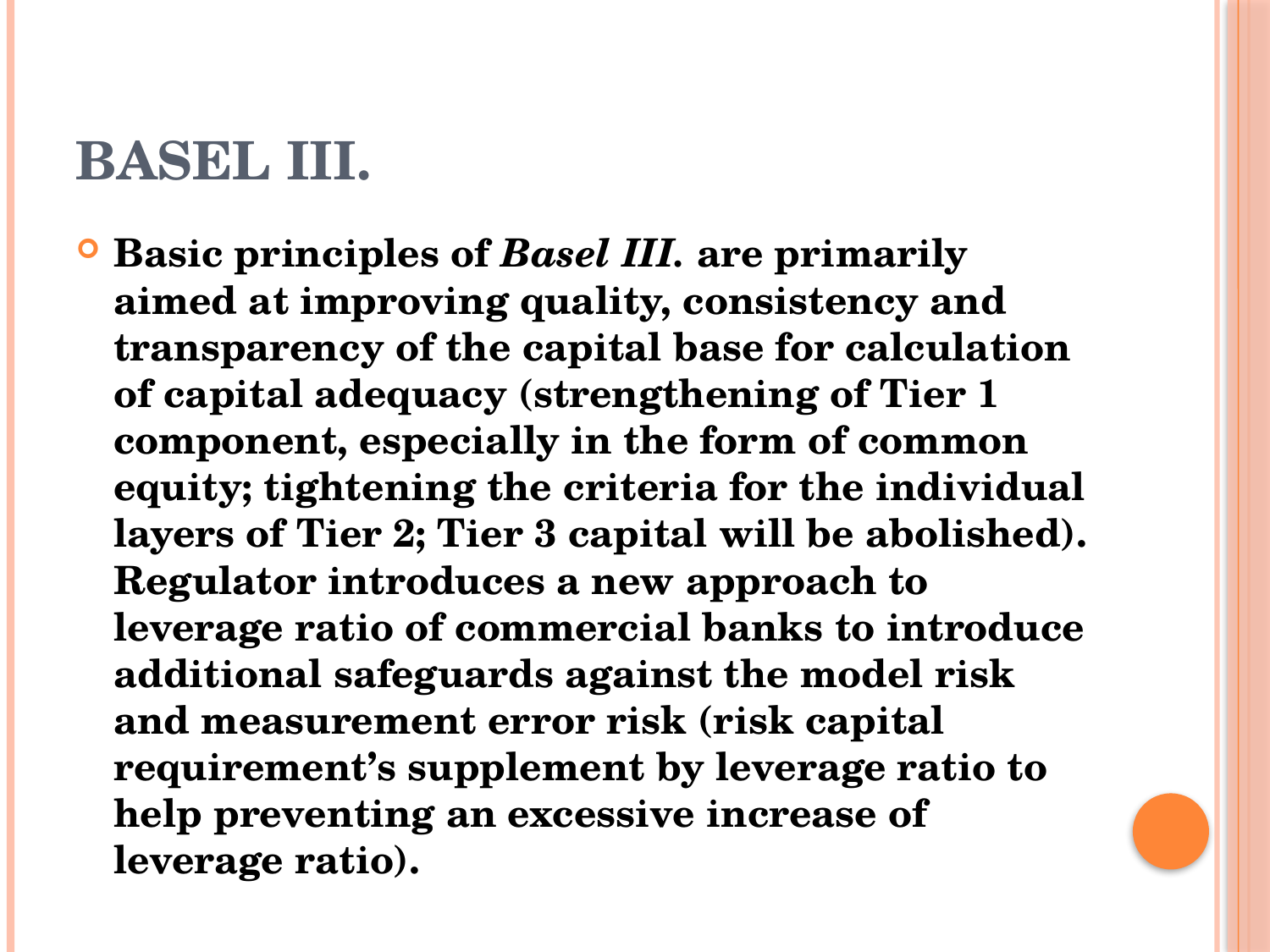

# Basel III.
Basic principles of Basel III. are primarily aimed at improving quality, consistency and transparency of the capital base for calculation of capital adequacy (strengthening of Tier 1 component, especially in the form of common equity; tightening the criteria for the individual layers of Tier 2; Tier 3 capital will be abolished). Regulator introduces a new approach to leverage ratio of commercial banks to introduce additional safeguards against the model risk and measurement error risk (risk capital requirement’s supplement by leverage ratio to help preventing an excessive increase of leverage ratio).